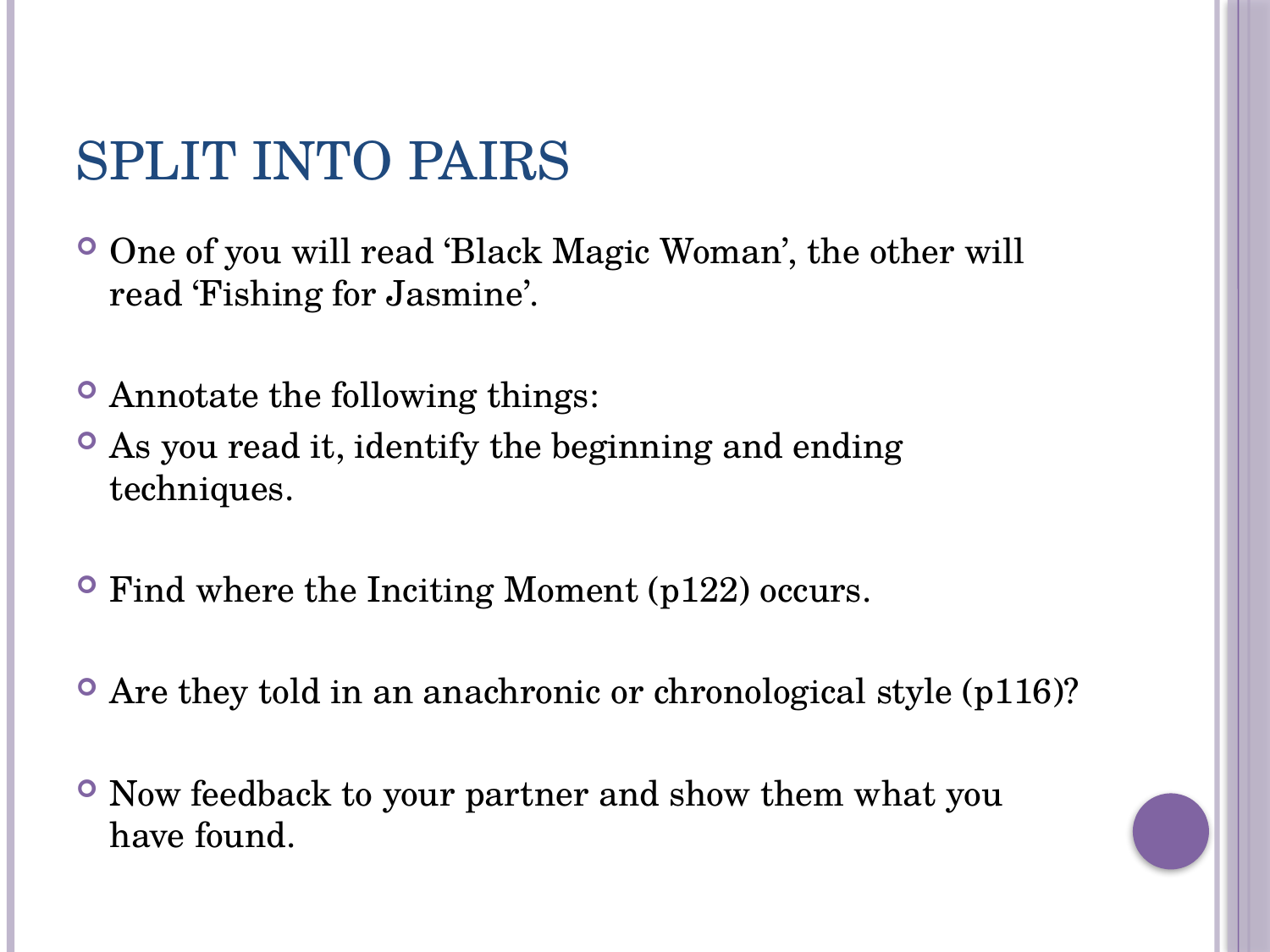

# Split into pairs
One of you will read ‘Black Magic Woman’, the other will read ‘Fishing for Jasmine’.

Annotate the following things:
As you read it, identify the beginning and ending techniques.

Find where the Inciting Moment (p122) occurs.

Are they told in an anachronic or chronological style (p116)?

Now feedback to your partner and show them what you have found.